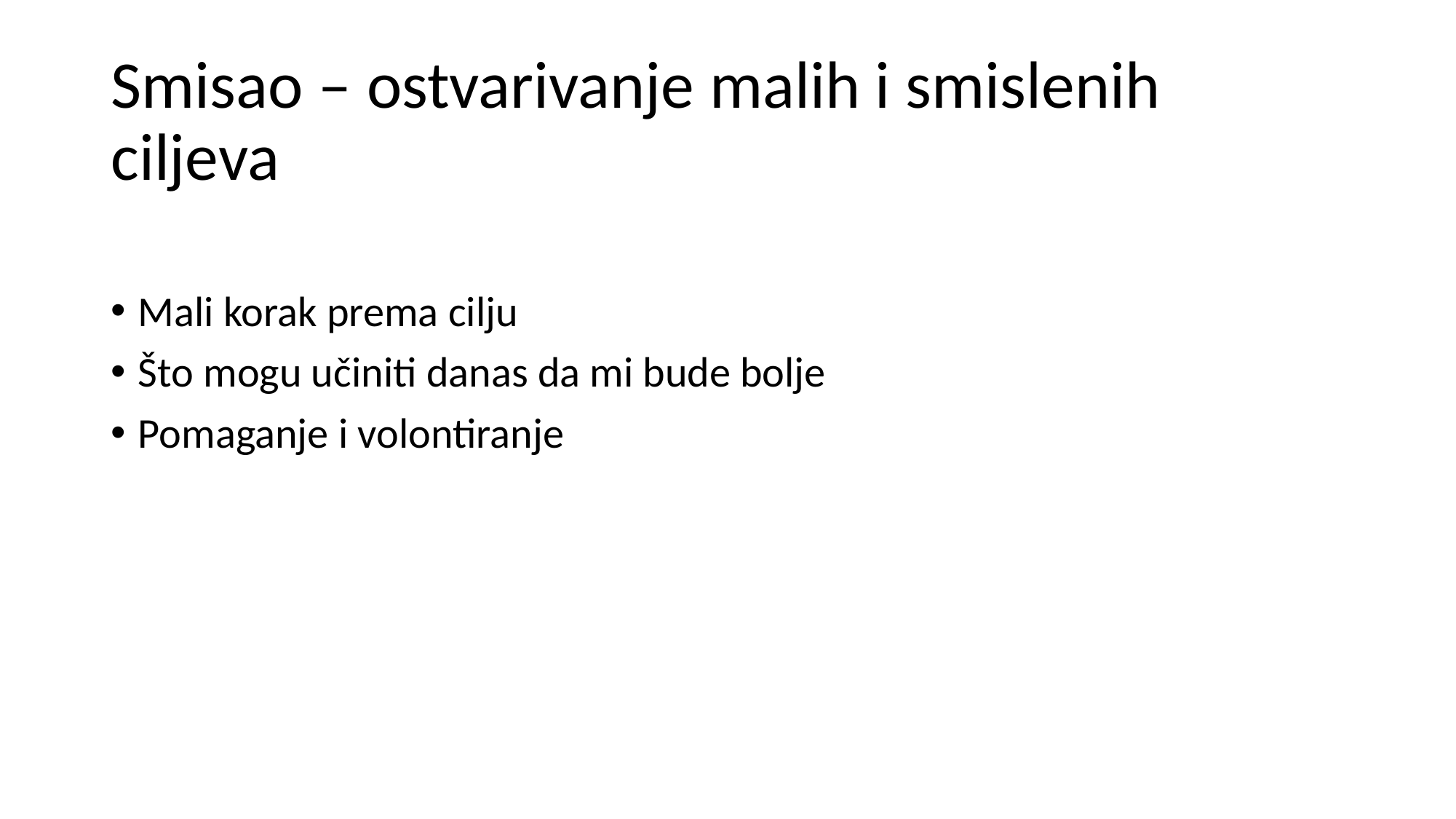

# Smisao – ostvarivanje malih i smislenih ciljeva

Mali korak prema cilju
Što mogu učiniti danas da mi bude bolje
Pomaganje i volontiranje